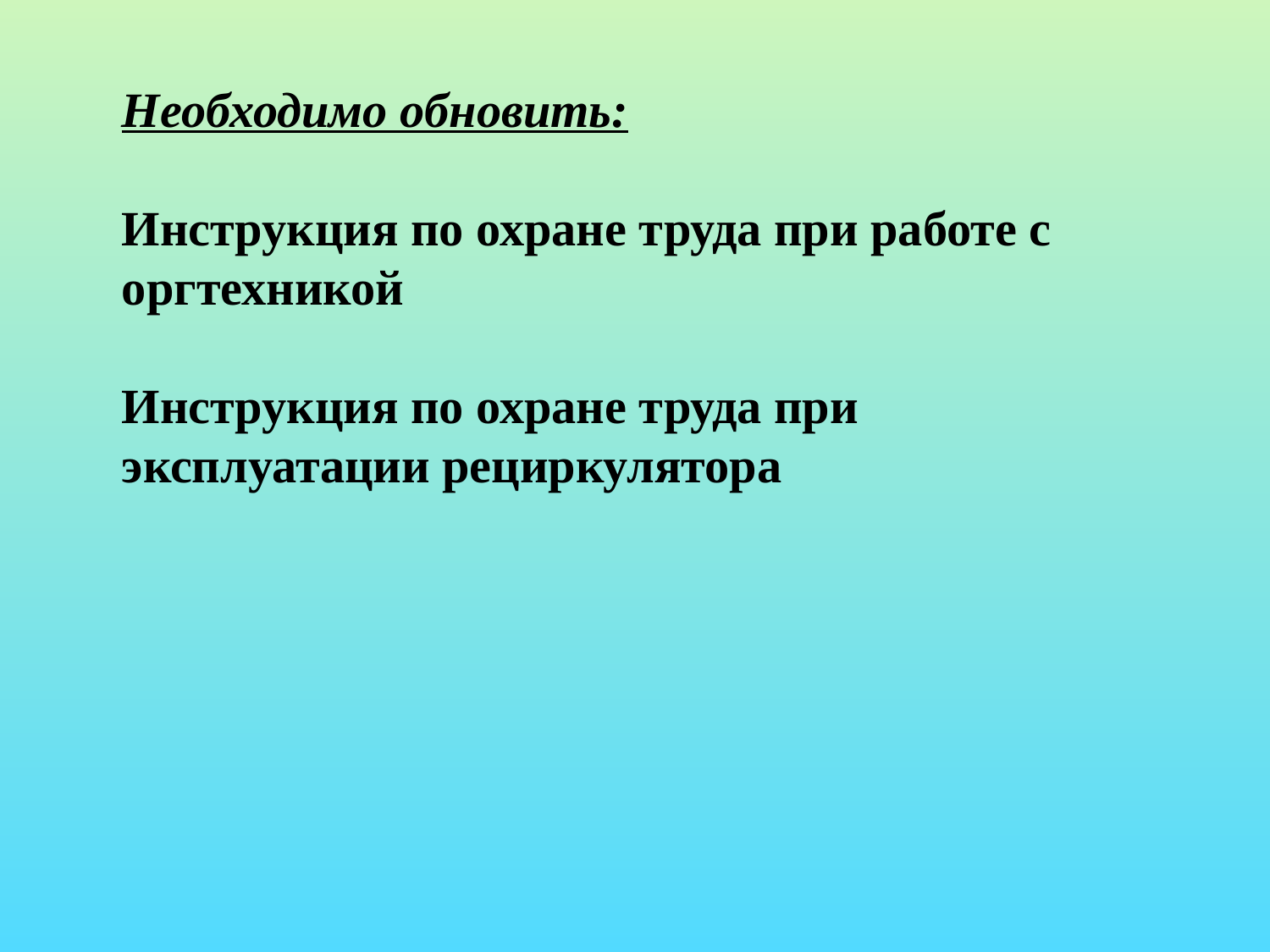

Необходимо обновить:

Инструкция по охране труда при работе с оргтехникой

Инструкция по охране труда при эксплуатации рециркулятора